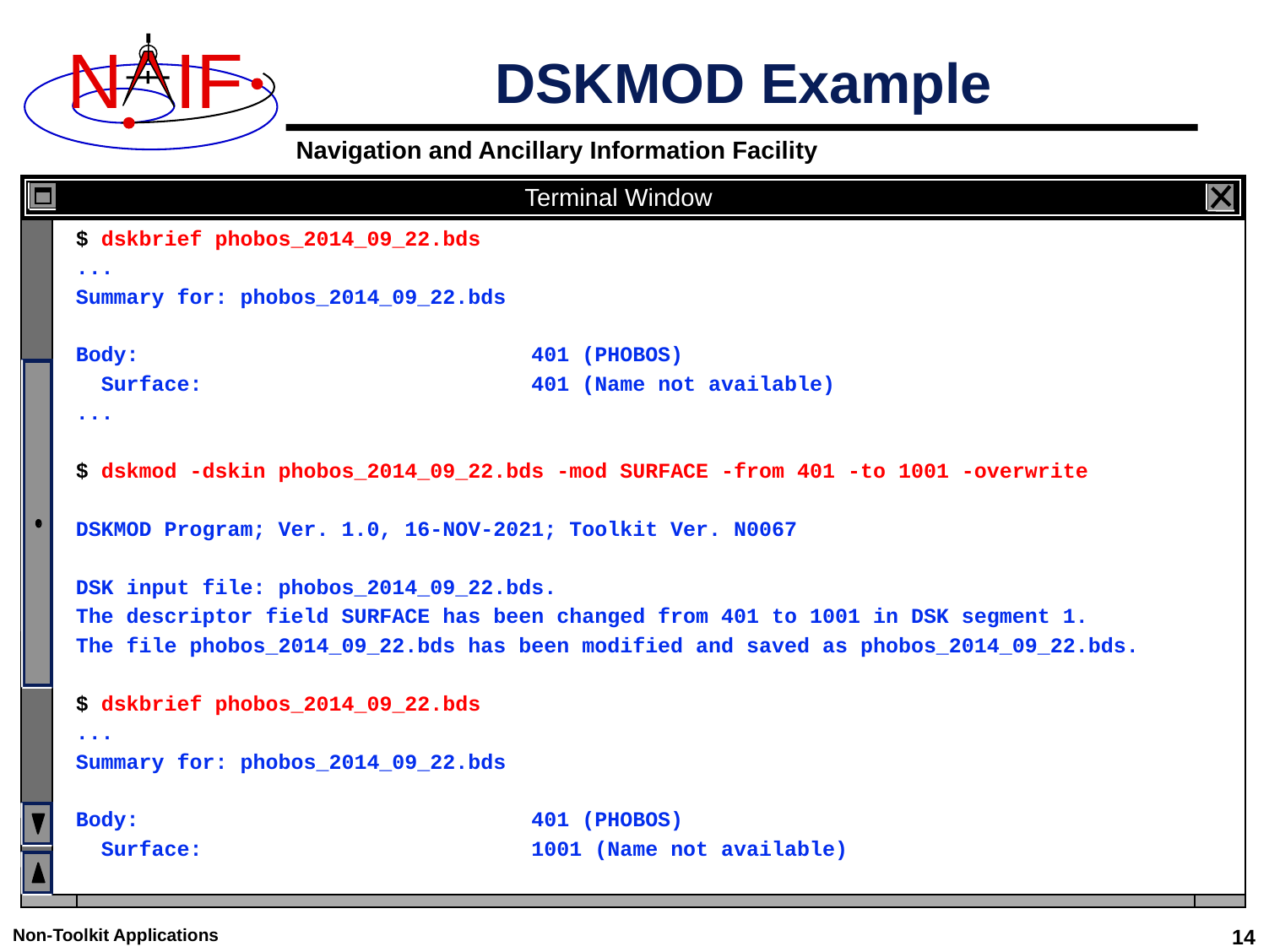

# DSKMOD Example

Terminal Window

$ dskbrief phobos_2014_09_22.bds
...
Summary for: phobos_2014_09_22.bds

Body:                               401 (PHOBOS)
  Surface:                          401 (Name not available)
...

$ dskmod -dskin phobos_2014_09_22.bds -mod SURFACE -from 401 -to 1001 -overwrite

DSKMOD Program; Ver. 1.0, 16-NOV-2021; Toolkit Ver. N0067

DSK input file: phobos_2014_09_22.bds.
The descriptor field SURFACE has been changed from 401 to 1001 in DSK segment 1.
The file phobos_2014_09_22.bds has been modified and saved as phobos_2014_09_22.bds.

$ dskbrief phobos_2014_09_22.bds
...
Summary for: phobos_2014_09_22.bds

Body:                               401 (PHOBOS)
  Surface:                          1001 (Name not available)
Non-Toolkit Applications
14